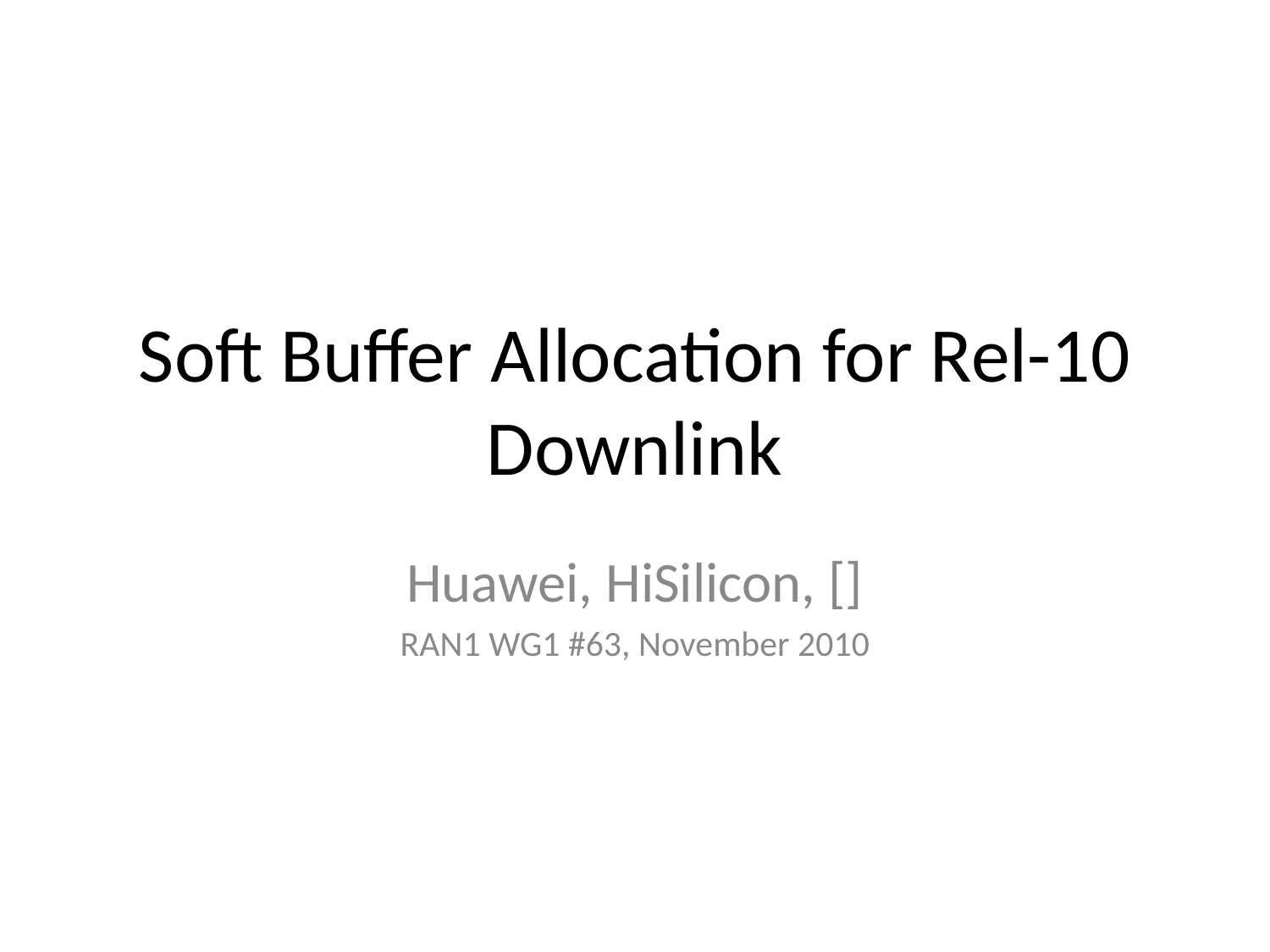

# Soft Buffer Allocation for Rel-10 Downlink
Huawei, HiSilicon, []
RAN1 WG1 #63, November 2010